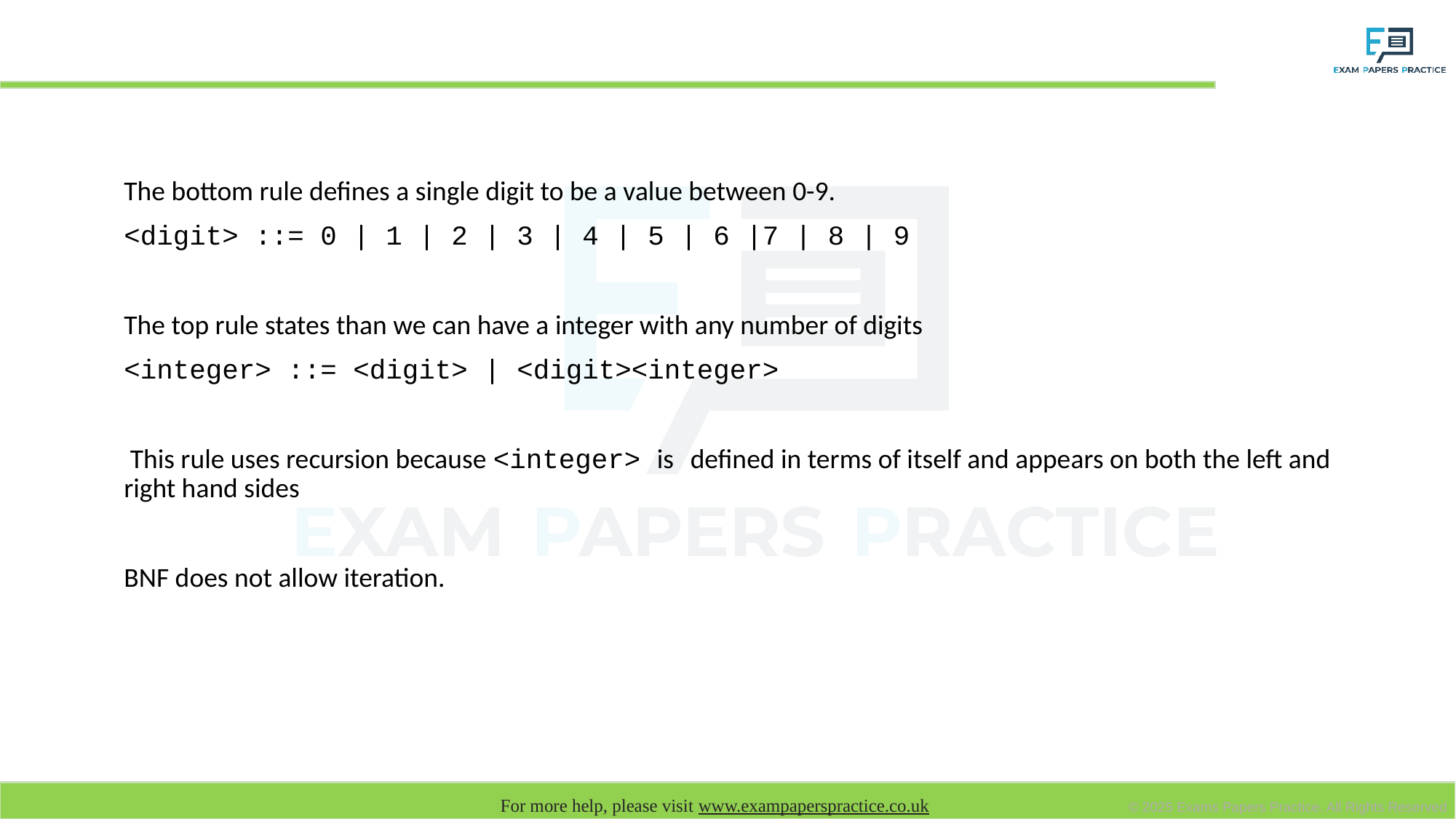

# BNF Recursion
The bottom rule defines a single digit to be a value between 0-9.
<digit> ::= 0 | 1 | 2 | 3 | 4 | 5 | 6 |7 | 8 | 9

The top rule states than we can have a integer with any number of digits
<integer> ::= <digit> | <digit><integer>

 This rule uses recursion because <integer> is defined in terms of itself and appears on both the left and right hand sides

BNF does not allow iteration.